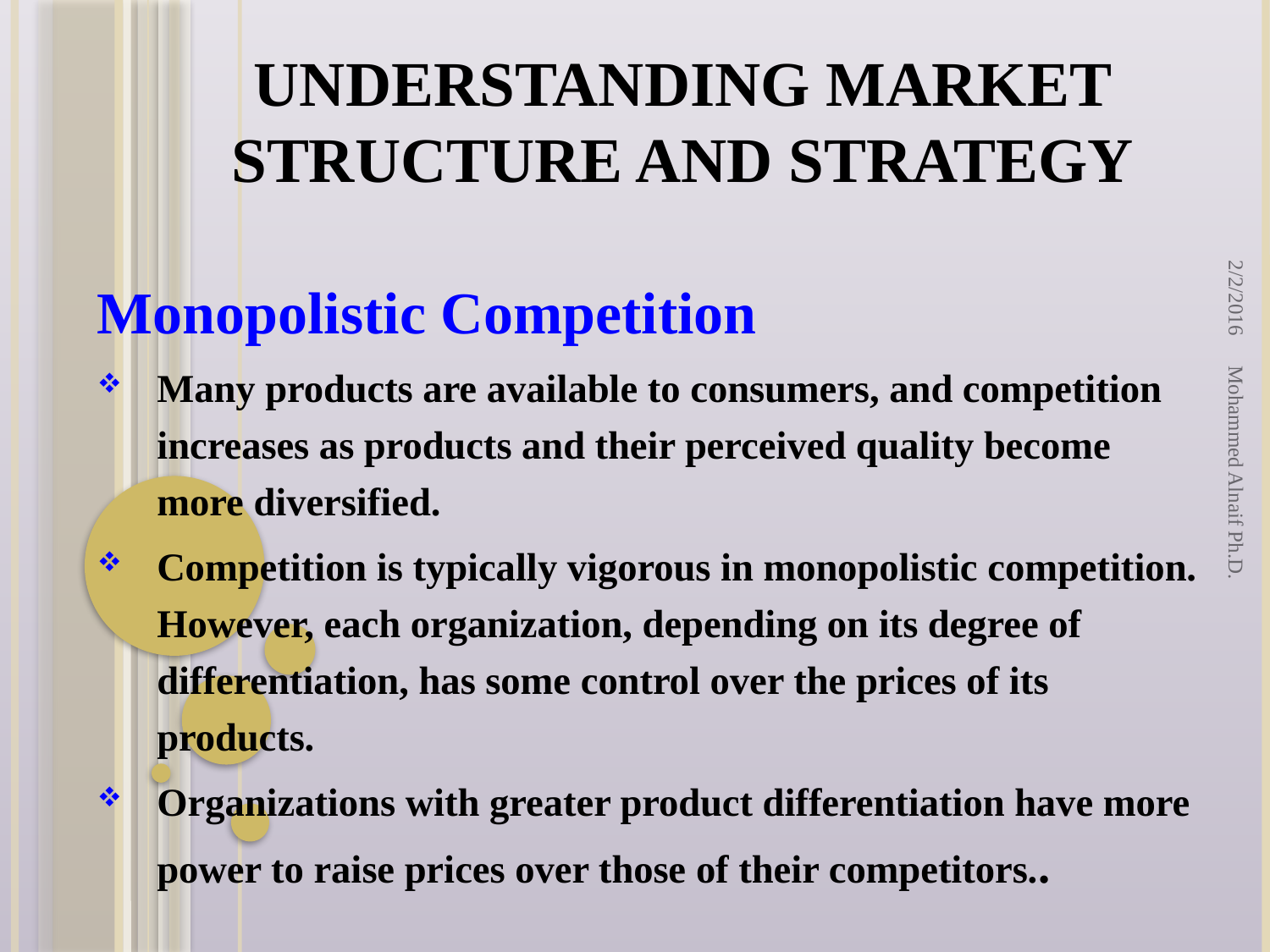

# Understanding Market Structure and Strategy
2/2/2016
Monopolistic Competition
Many products are available to consumers, and competition increases as products and their perceived quality become more diversified.
Competition is typically vigorous in monopolistic competition. However, each organization, depending on its degree of differentiation, has some control over the prices of its products.
Organizations with greater product differentiation have more power to raise prices over those of their competitors..
Mohammed Alnaif Ph.D.